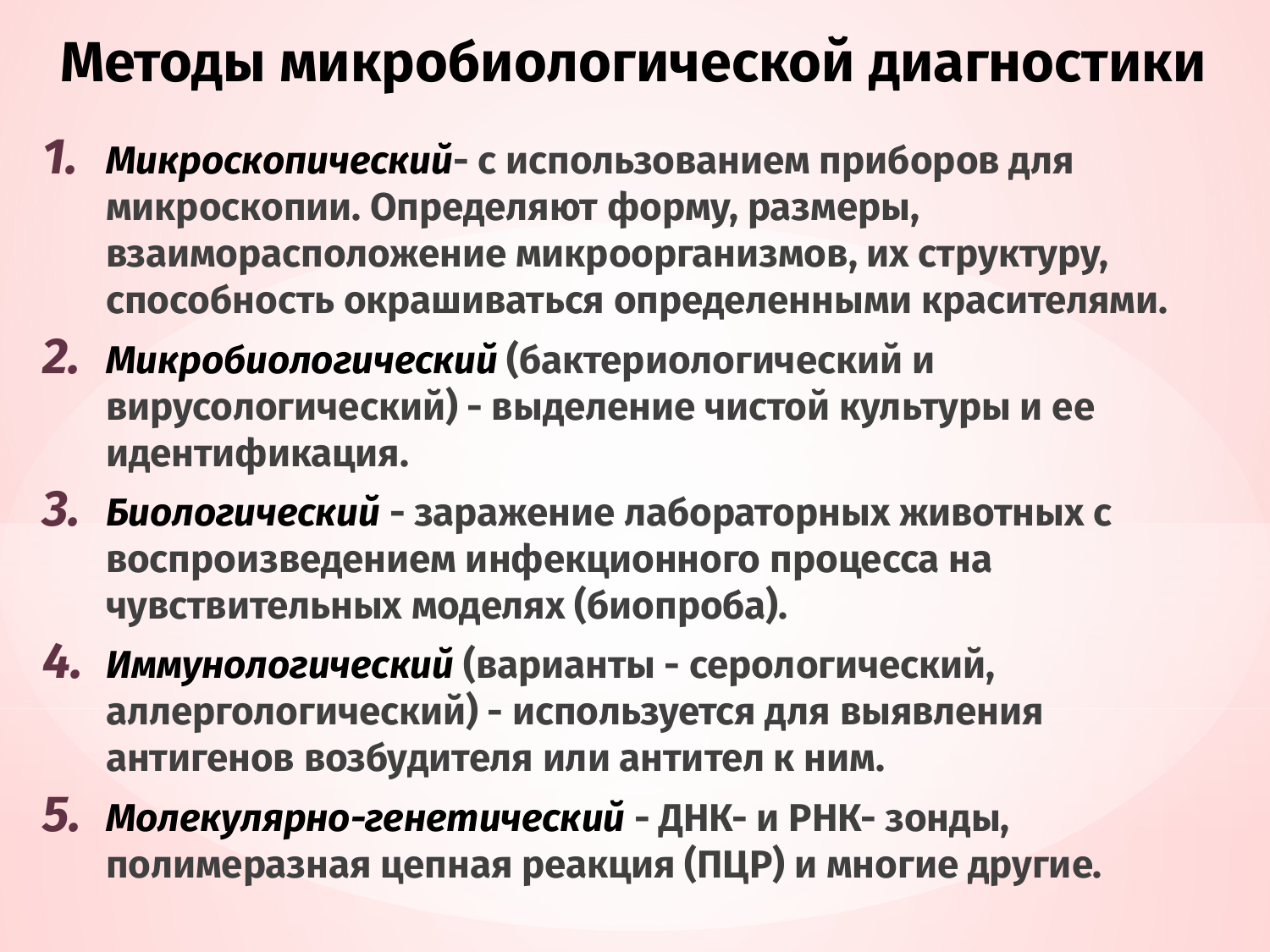

# Методы микробиологической диагностики
Микроскопический- с использованием приборов для микроскопии. Определяют форму, размеры, взаиморасположение микроорганизмов, их структуру, способность окрашиваться определенными красителями.
Микробиологический (бактериологический и вирусологический) - выделение чистой культуры и ее идентификация.
Биологический - заражение лабораторных животных с воспроизведением инфекционного процесса на чувствительных моделях (биопроба).
Иммунологический (варианты - серологический, аллергологический) - используется для выявления антигенов возбудителя или антител к ним.
Молекулярно-генетический - ДНК- и РНК- зонды, полимеразная цепная реакция (ПЦР) и многие другие.